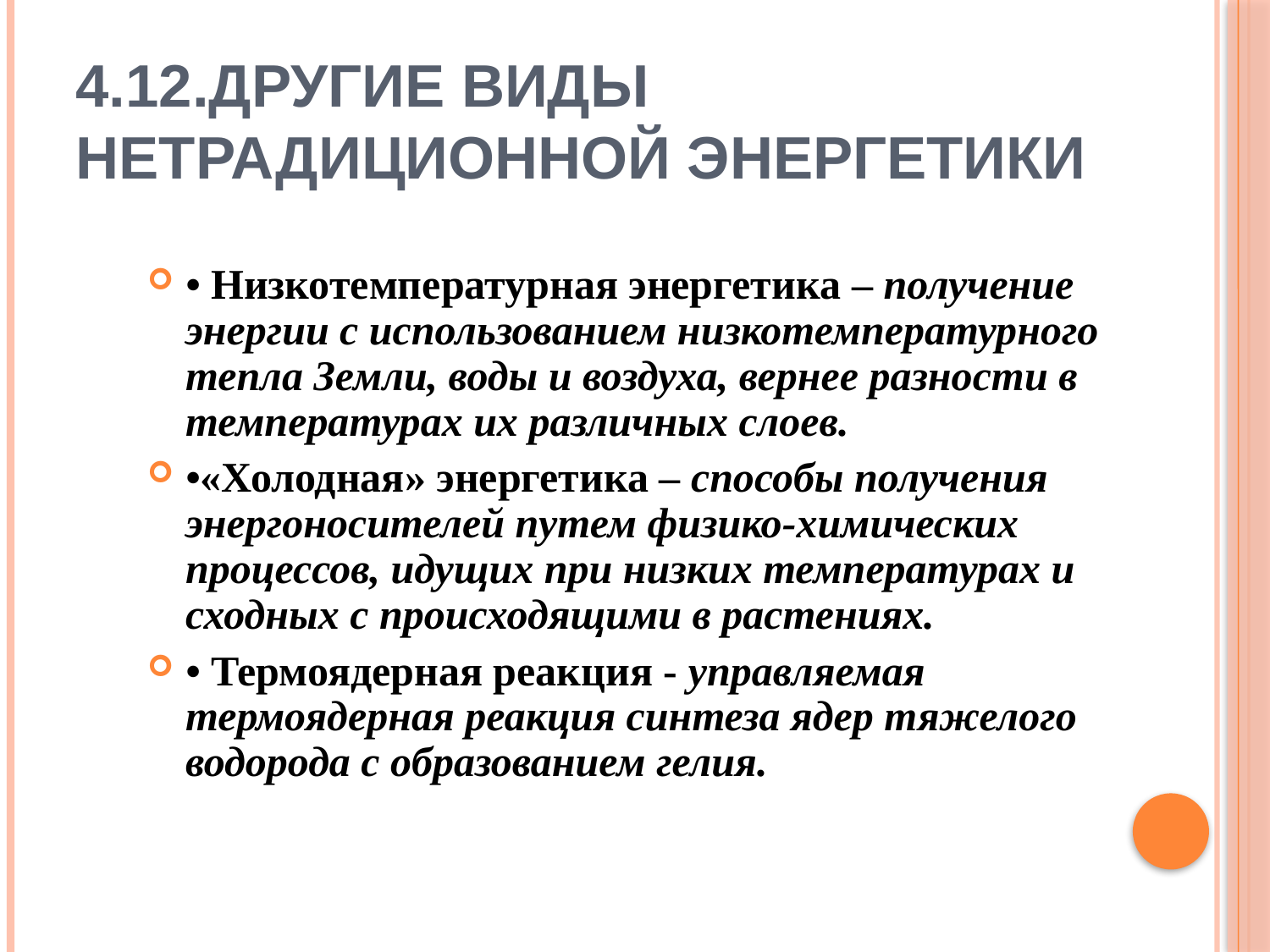

# 4.12.Другие виды нетрадиционной энергетики
• Низкотемпературная энергетика – получение энергии с использованием низкотемпературного тепла Земли, воды и воздуха, вернее разности в температурах их различных слоев.
•«Холодная» энергетика – способы получения энергоносителей путем физико-химических процессов, идущих при низких температурах и сходных с происходящими в растениях.
• Термоядерная реакция - управляемая термоядерная реакция синтеза ядер тяжелого водорода с образованием гелия.